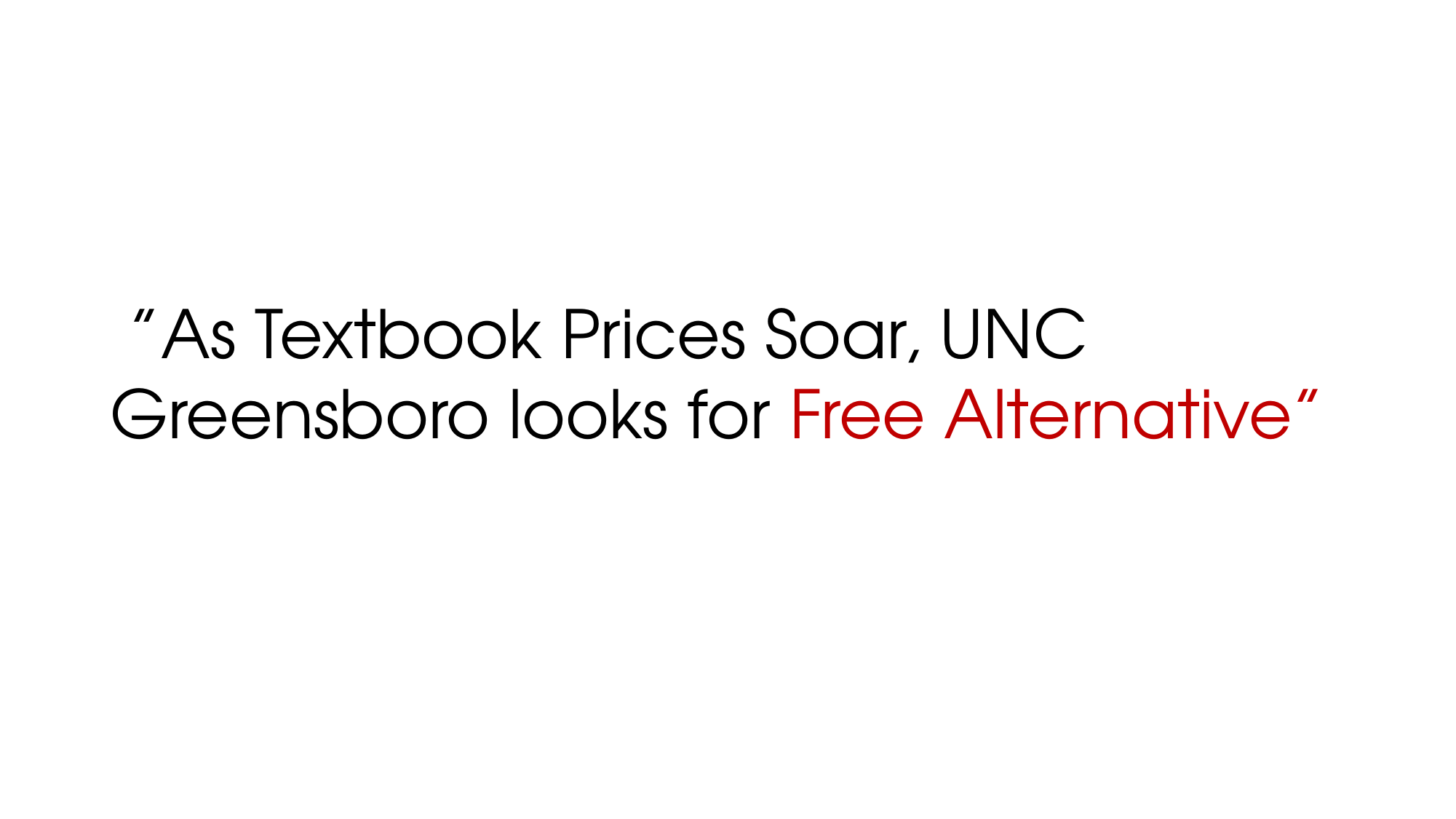

”As Textbook Prices Soar, UNC Greensboro looks for Free Alternative”